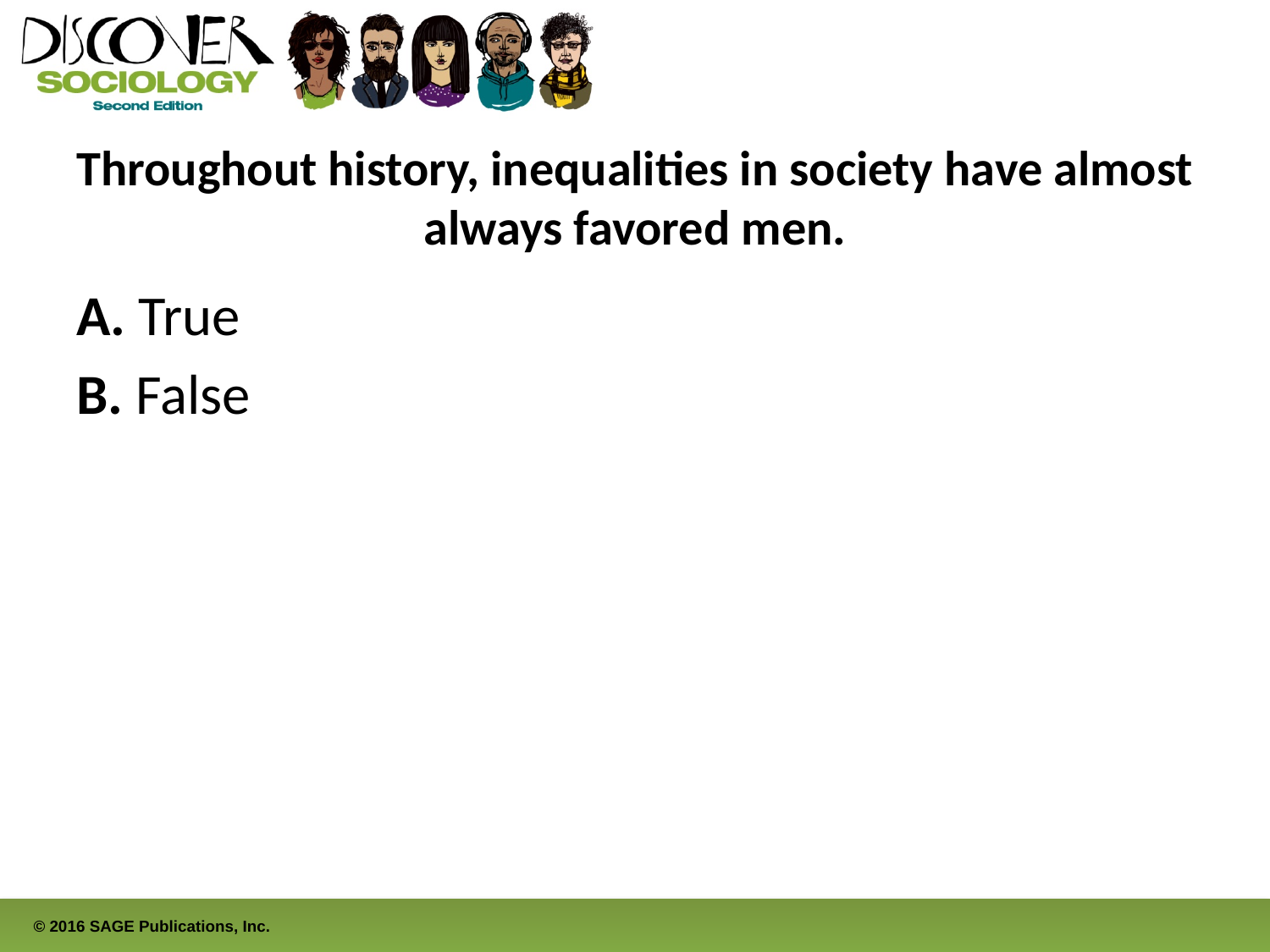

# Throughout history, inequalities in society have almost always favored men.
A. True
B. False